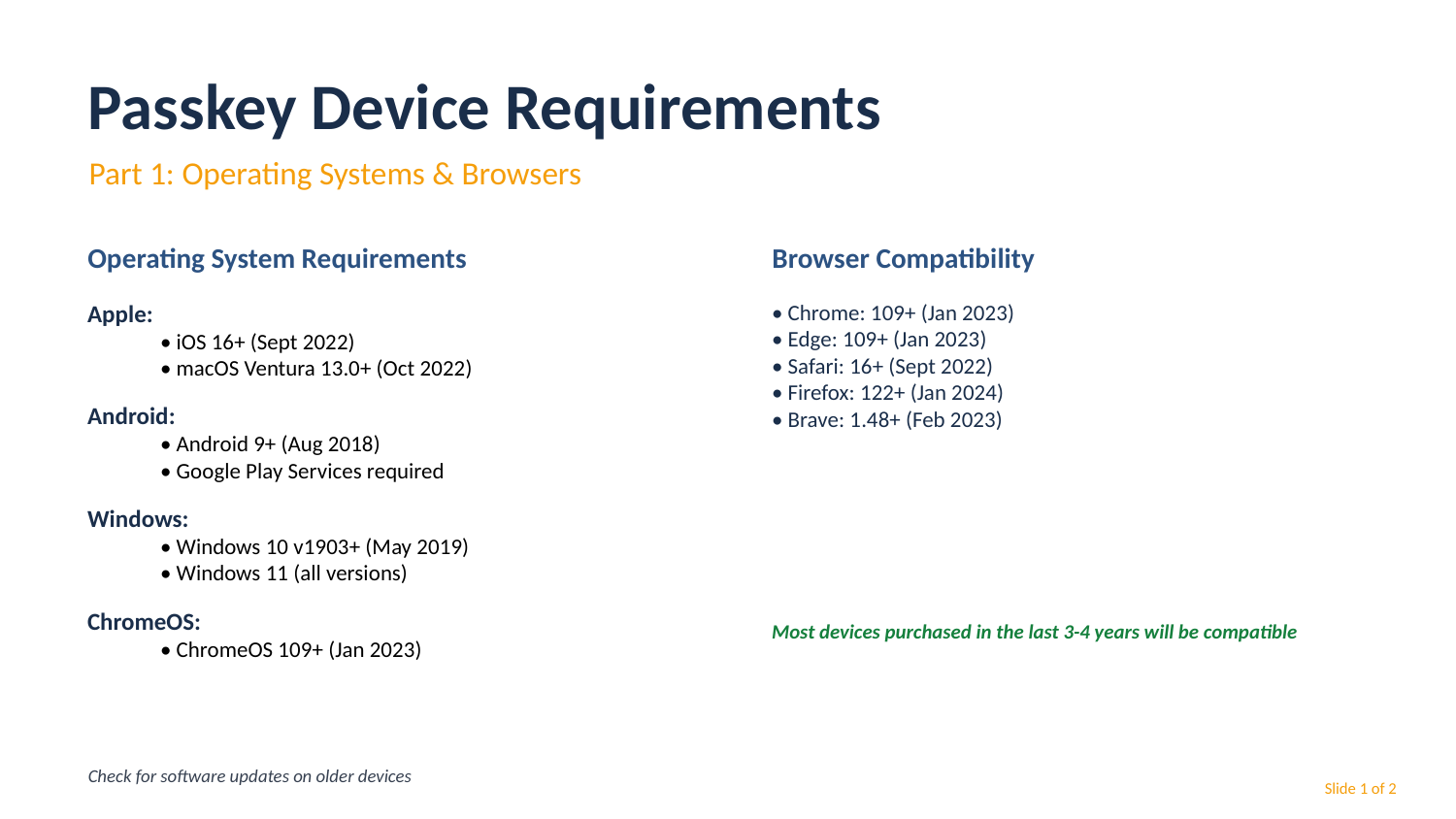

Passkey Device Requirements
Part 1: Operating Systems & Browsers
Operating System Requirements
Browser Compatibility
Apple:
• iOS 16+ (Sept 2022)
• macOS Ventura 13.0+ (Oct 2022)
Android:
• Android 9+ (Aug 2018)
• Google Play Services required
Windows:
• Windows 10 v1903+ (May 2019)
• Windows 11 (all versions)
ChromeOS:
• ChromeOS 109+ (Jan 2023)
• Chrome: 109+ (Jan 2023)
• Edge: 109+ (Jan 2023)
• Safari: 16+ (Sept 2022)
• Firefox: 122+ (Jan 2024)
• Brave: 1.48+ (Feb 2023)
Most devices purchased in the last 3-4 years will be compatible
Check for software updates on older devices
Slide 1 of 2